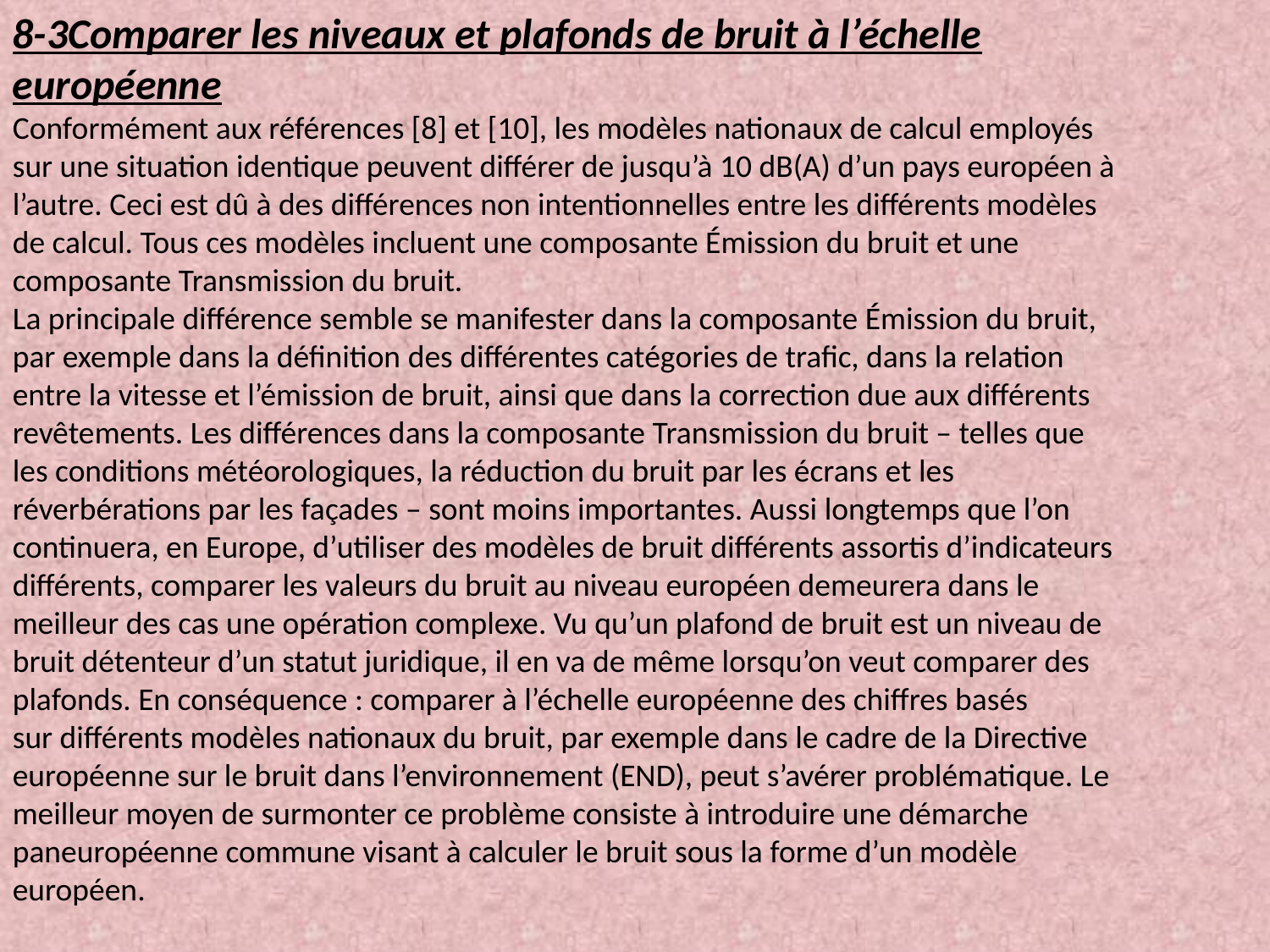

8-3Comparer les niveaux et plafonds de bruit à l’échelle européenne
Conformément aux références [8] et [10], les modèles nationaux de calcul employés sur une situation identique peuvent différer de jusqu’à 10 dB(A) d’un pays européen à l’autre. Ceci est dû à des différences non intentionnelles entre les différents modèles de calcul. Tous ces modèles incluent une composante Émission du bruit et une composante Transmission du bruit.
La principale différence semble se manifester dans la composante Émission du bruit, par exemple dans la définition des différentes catégories de trafic, dans la relation entre la vitesse et l’émission de bruit, ainsi que dans la correction due aux différents revêtements. Les différences dans la composante Transmission du bruit – telles que les conditions météorologiques, la réduction du bruit par les écrans et les réverbérations par les façades – sont moins importantes. Aussi longtemps que l’on continuera, en Europe, d’utiliser des modèles de bruit différents assortis d’indicateurs différents, comparer les valeurs du bruit au niveau européen demeurera dans le meilleur des cas une opération complexe. Vu qu’un plafond de bruit est un niveau de bruit détenteur d’un statut juridique, il en va de même lorsqu’on veut comparer des plafonds. En conséquence : comparer à l’échelle européenne des chiffres basés
sur différents modèles nationaux du bruit, par exemple dans le cadre de la Directive
européenne sur le bruit dans l’environnement (END), peut s’avérer problématique. Le meilleur moyen de surmonter ce problème consiste à introduire une démarche paneuropéenne commune visant à calculer le bruit sous la forme d’un modèle européen.